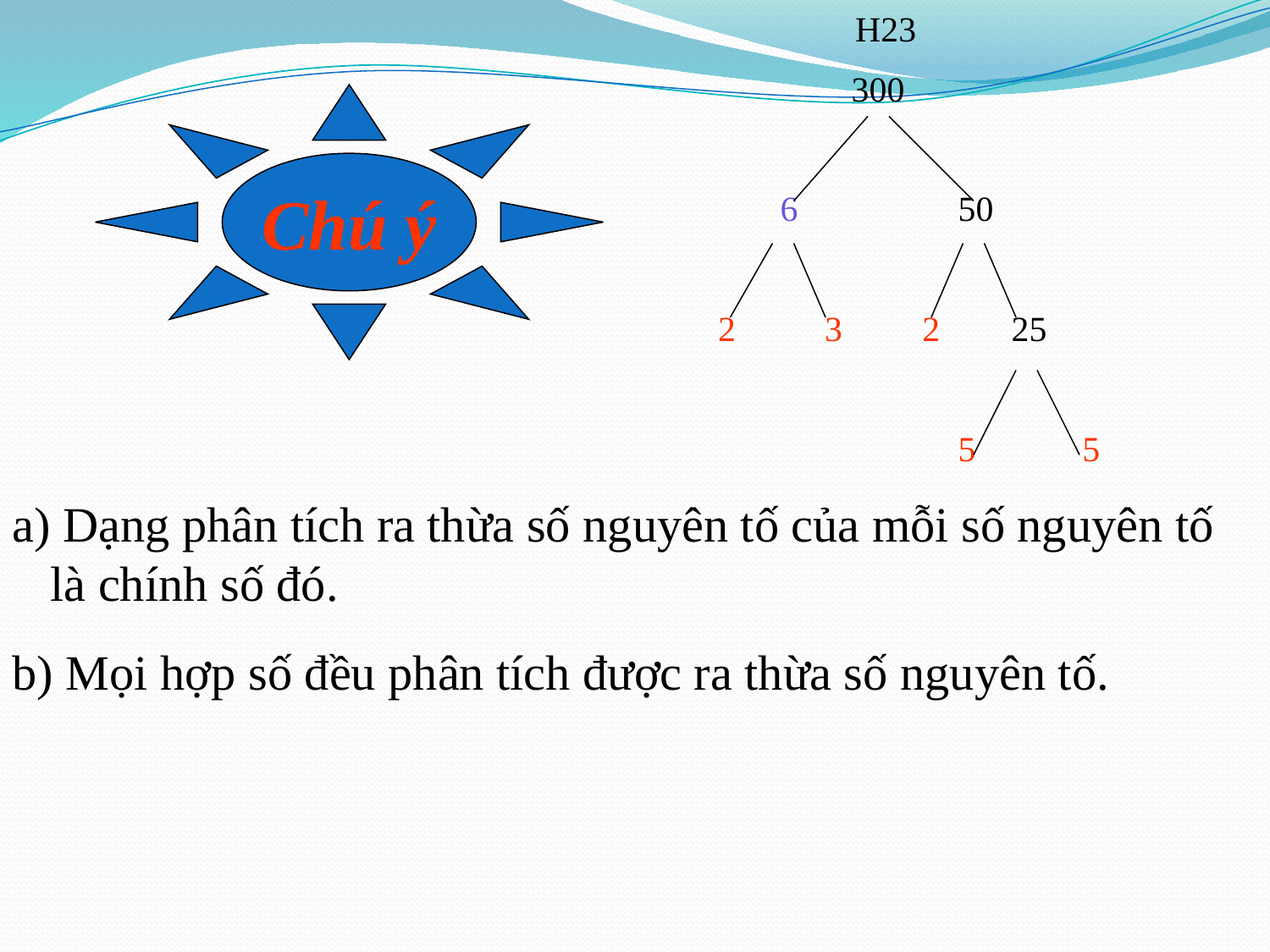

H23
                        300

                6                  50

         2          3         2        25

                                    5            5
Chú ý

a) Dạng phân tích ra thừa số nguyên tố của mỗi số nguyên tố là chính số đó.
b) Mọi hợp số đều phân tích được ra thừa số nguyên tố.